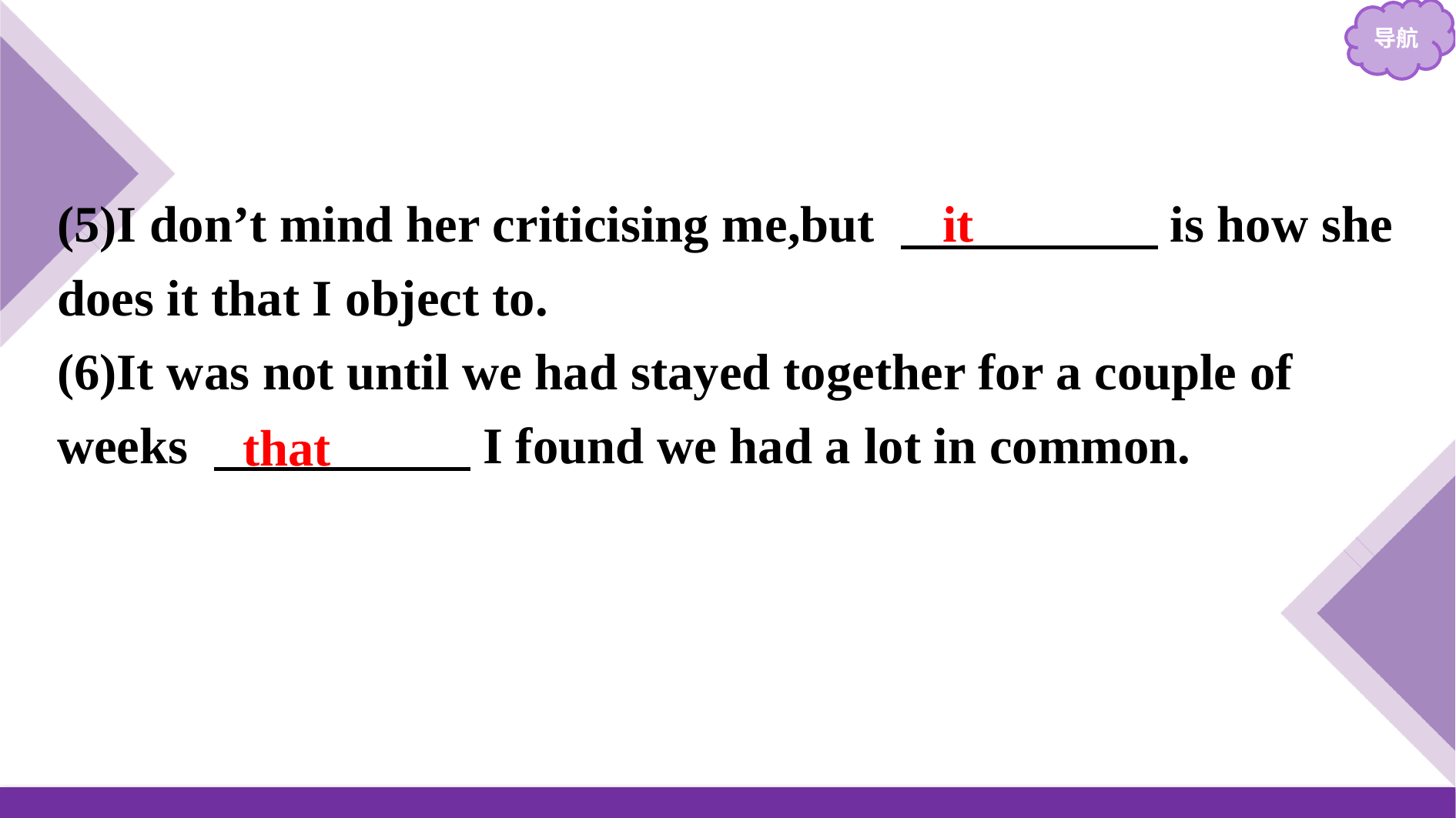

(5)I don’t mind her criticising me,but 　　　　　is how she does it that I object to.
(6)It was not until we had stayed together for a couple of weeks 　　　　　I found we had a lot in common.
it
that